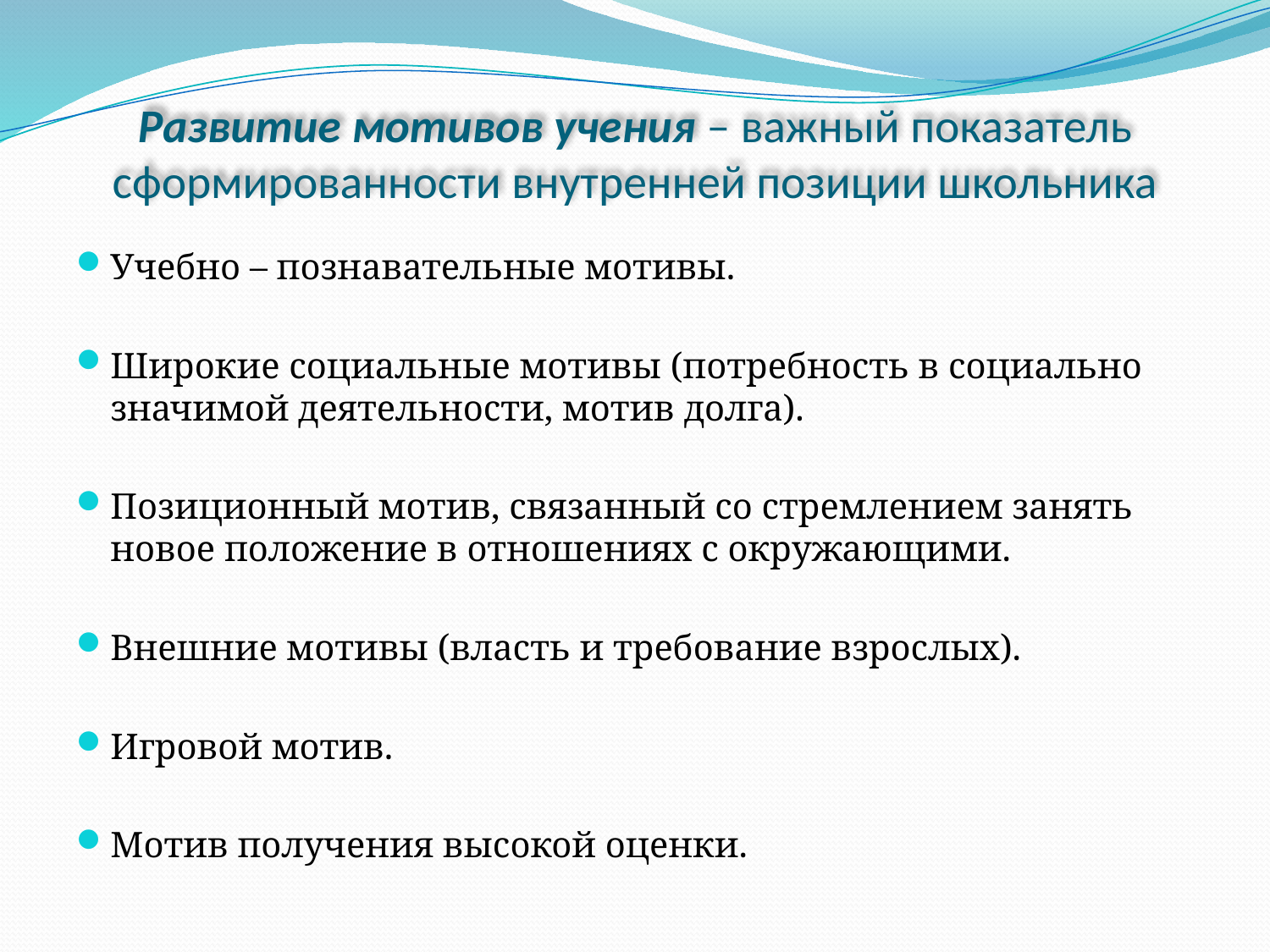

# Развитие мотивов учения – важный показатель сформированности внутренней позиции школьника
Учебно – познавательные мотивы.

Широкие социальные мотивы (потребность в социально значимой деятельности, мотив долга).

Позиционный мотив, связанный со стремлением занять новое положение в отношениях с окружающими.

Внешние мотивы (власть и требование взрослых).

Игровой мотив.

Мотив получения высокой оценки.